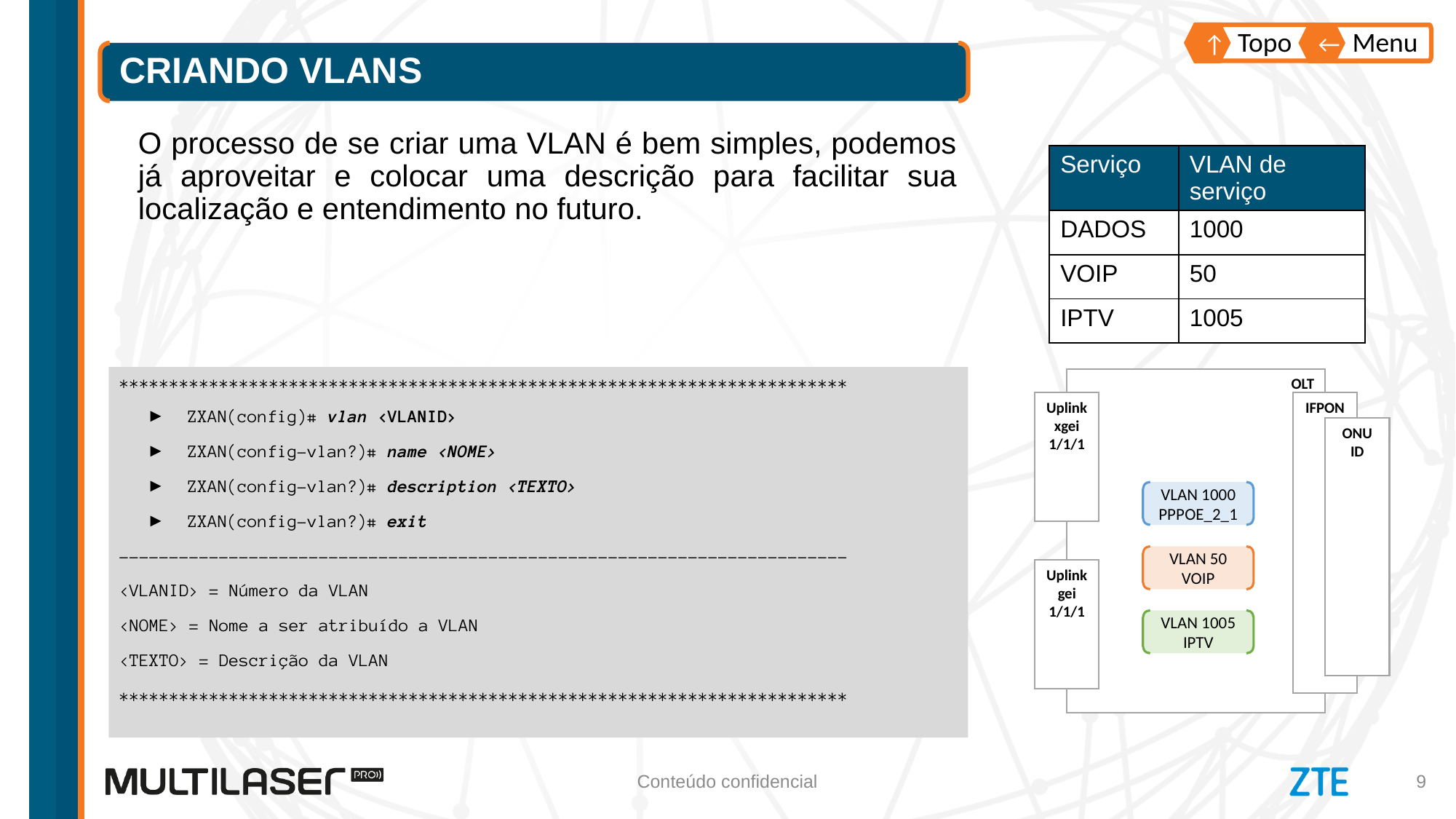

Topo
↑
Menu
←
# Criando VLANs
O processo de se criar uma VLAN é bem simples, podemos já aproveitar e colocar uma descrição para facilitar sua localização e entendimento no futuro.
| Serviço | VLAN de serviço |
| --- | --- |
| DADOS | 1000 |
| VOIP | 50 |
| IPTV | 1005 |
*************************************************************************
ZXAN(config)# vlan <VLANID>
ZXAN(config-vlan?)# name <NOME>
ZXAN(config-vlan?)# description <TEXTO>
ZXAN(config-vlan?)# exit
-------------------------------------------------------------------------
<VLANID> = Número da VLAN
<NOME> = Nome a ser atribuído a VLAN
<TEXTO> = Descrição da VLAN
*************************************************************************
OLT
IFPON
ONU
ID
Uplink
xgei
1/1/1
VLAN 1000
PPPOE_2_1
VLAN 50
VOIP
VLAN 1005
IPTV
Uplink
gei
1/1/1
Conteúdo confidencial
9